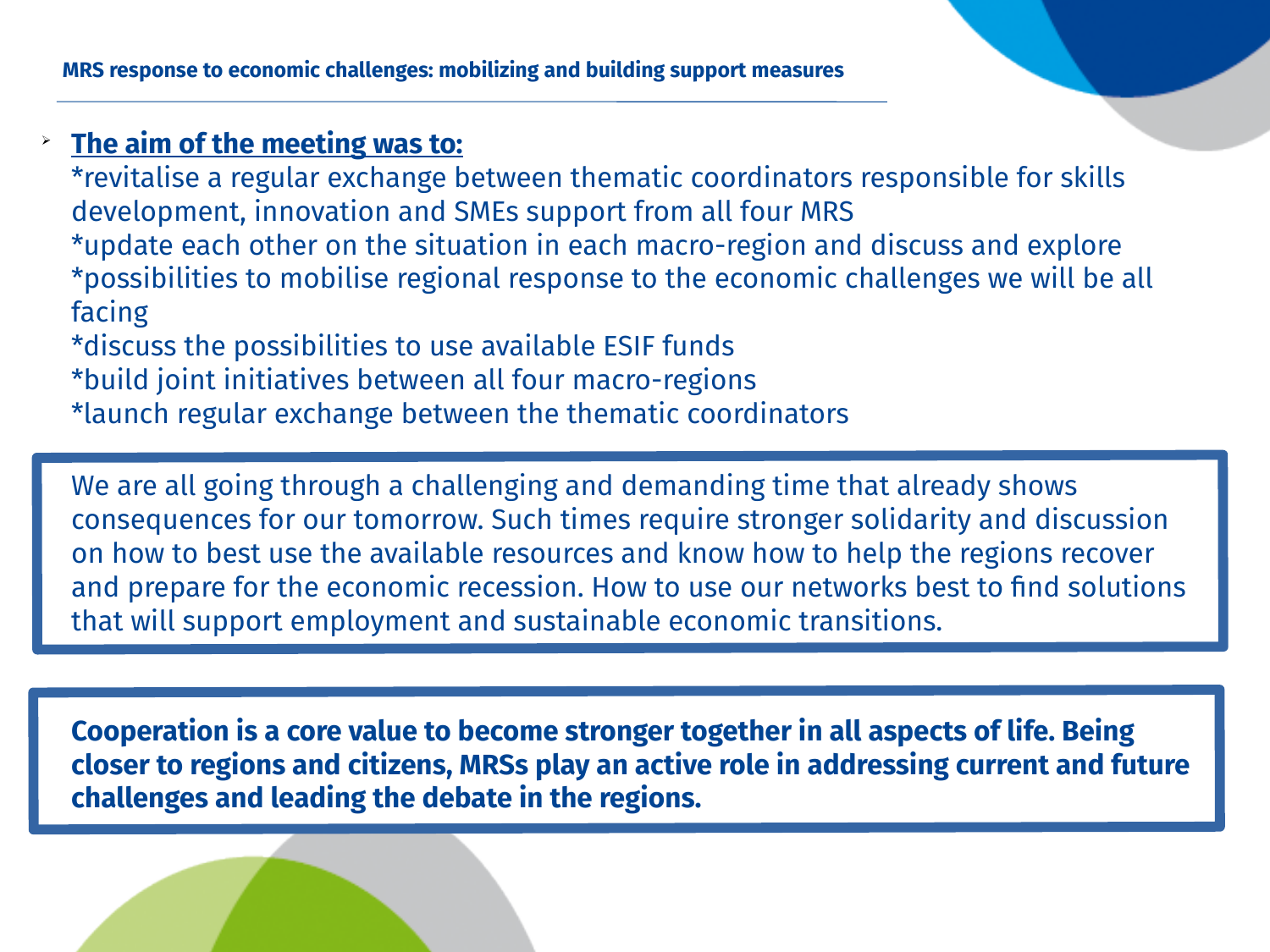

MRS response to economic challenges: mobilizing and building support measures
The aim of the meeting was to:
*revitalise a regular exchange between thematic coordinators responsible for skills  development, innovation and SMEs support from all four MRS
*update each other on the situation in each macro-region and discuss and explore *possibilities to mobilise regional response to the economic challenges we will be all facing
*discuss the possibilities to use available ESIF funds
*build joint initiatives between all four macro-regions
*launch regular exchange between the thematic coordinators
We are all going through a challenging and demanding time that already shows consequences for our tomorrow. Such times require stronger solidarity and discussion on how to best use the available resources and know how to help the regions recover and prepare for the economic recession. How to use our networks best to find solutions that will support employment and sustainable economic transitions.
Cooperation is a core value to become stronger together in all aspects of life. Being closer to regions and citizens, MRSs play an active role in addressing current and future challenges and leading the debate in the regions.